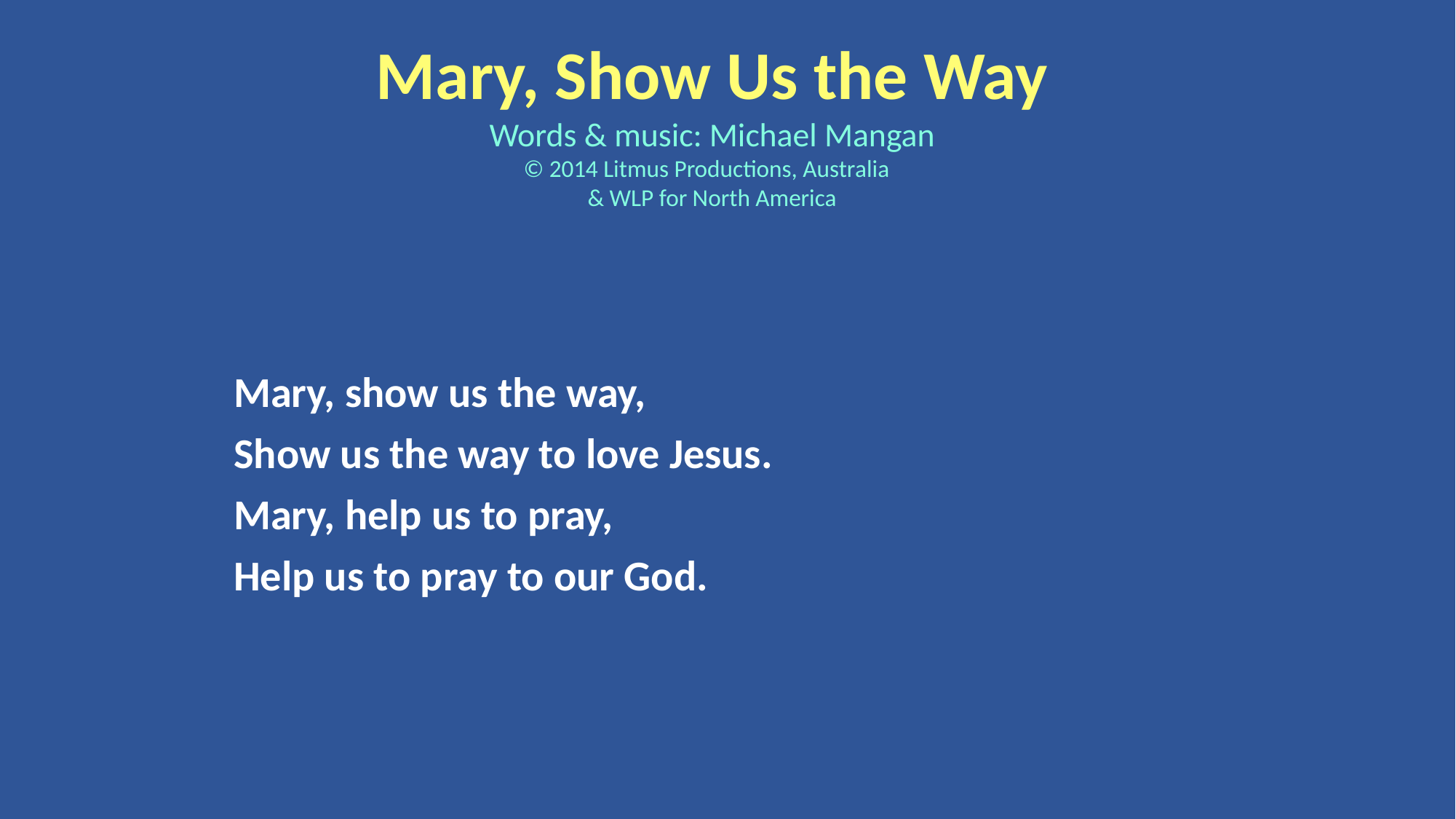

Mary, Show Us the Way
Words & music: Michael Mangan
© 2014 Litmus Productions, Australia
& WLP for North America
Mary, show us the way,
Show us the way to love Jesus.
Mary, help us to pray,
Help us to pray to our God.